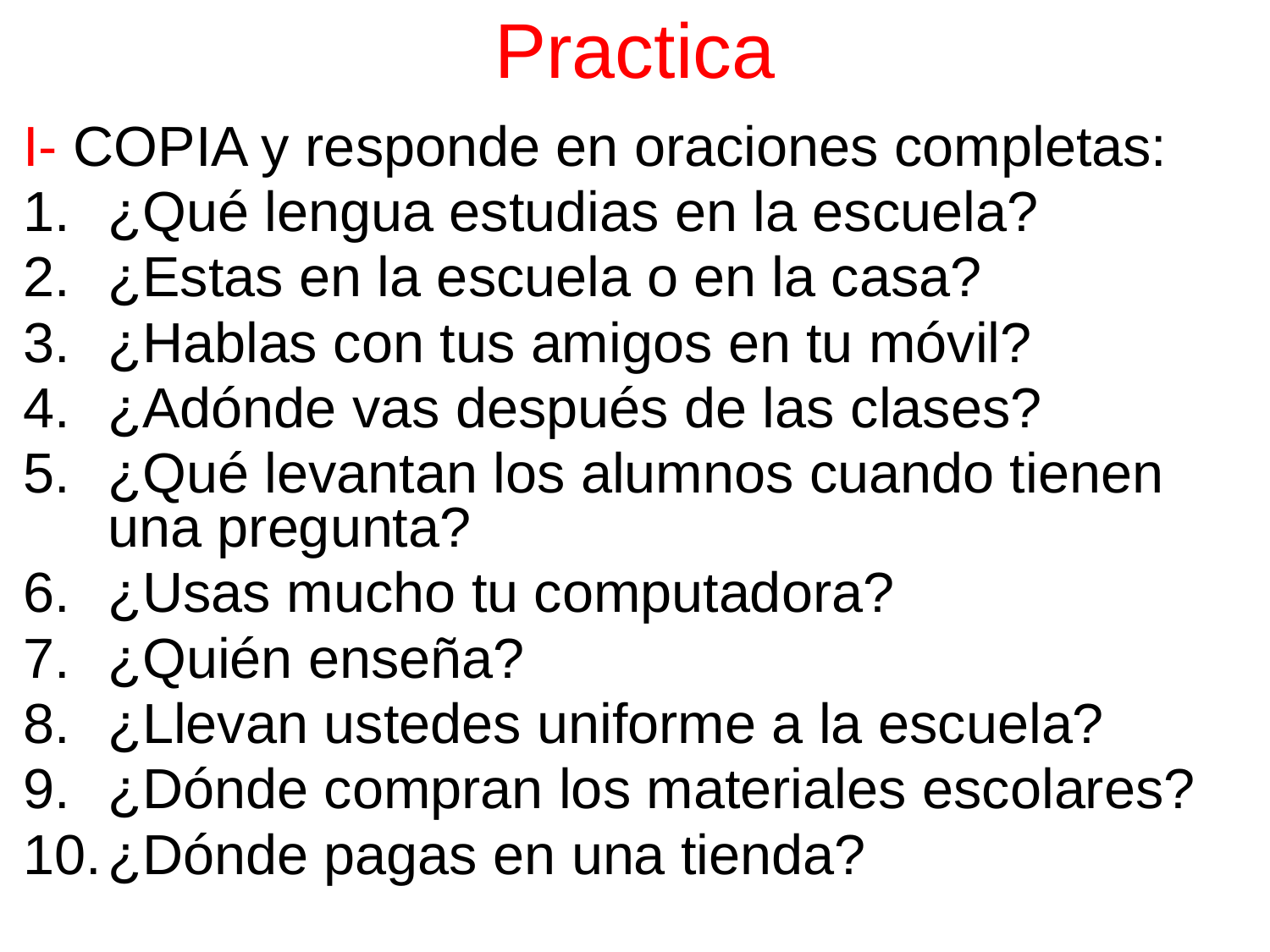

# Practica
I- COPIA y responde en oraciones completas:
¿Qué lengua estudias en la escuela?
¿Estas en la escuela o en la casa?
¿Hablas con tus amigos en tu móvil?
¿Adónde vas después de las clases?
¿Qué levantan los alumnos cuando tienen una pregunta?
¿Usas mucho tu computadora?
¿Quién enseña?
¿Llevan ustedes uniforme a la escuela?
¿Dónde compran los materiales escolares?
¿Dónde pagas en una tienda?